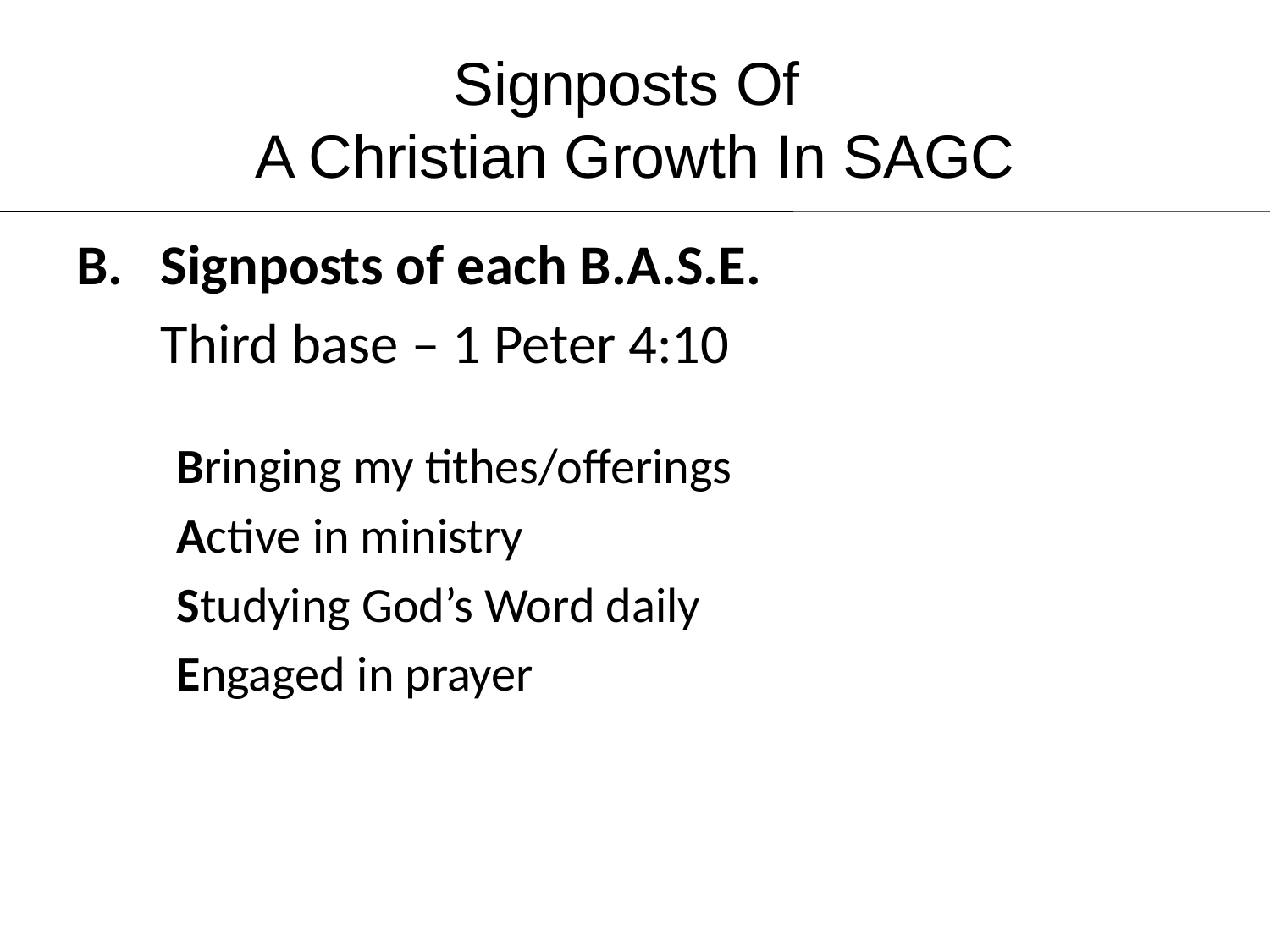

# Signposts Of A Christian Growth In SAGC

Signposts of each B.A.S.E.
	Third base – 1 Peter 4:10

Bringing my tithes/offerings
Active in ministry
Studying God’s Word daily
Engaged in prayer